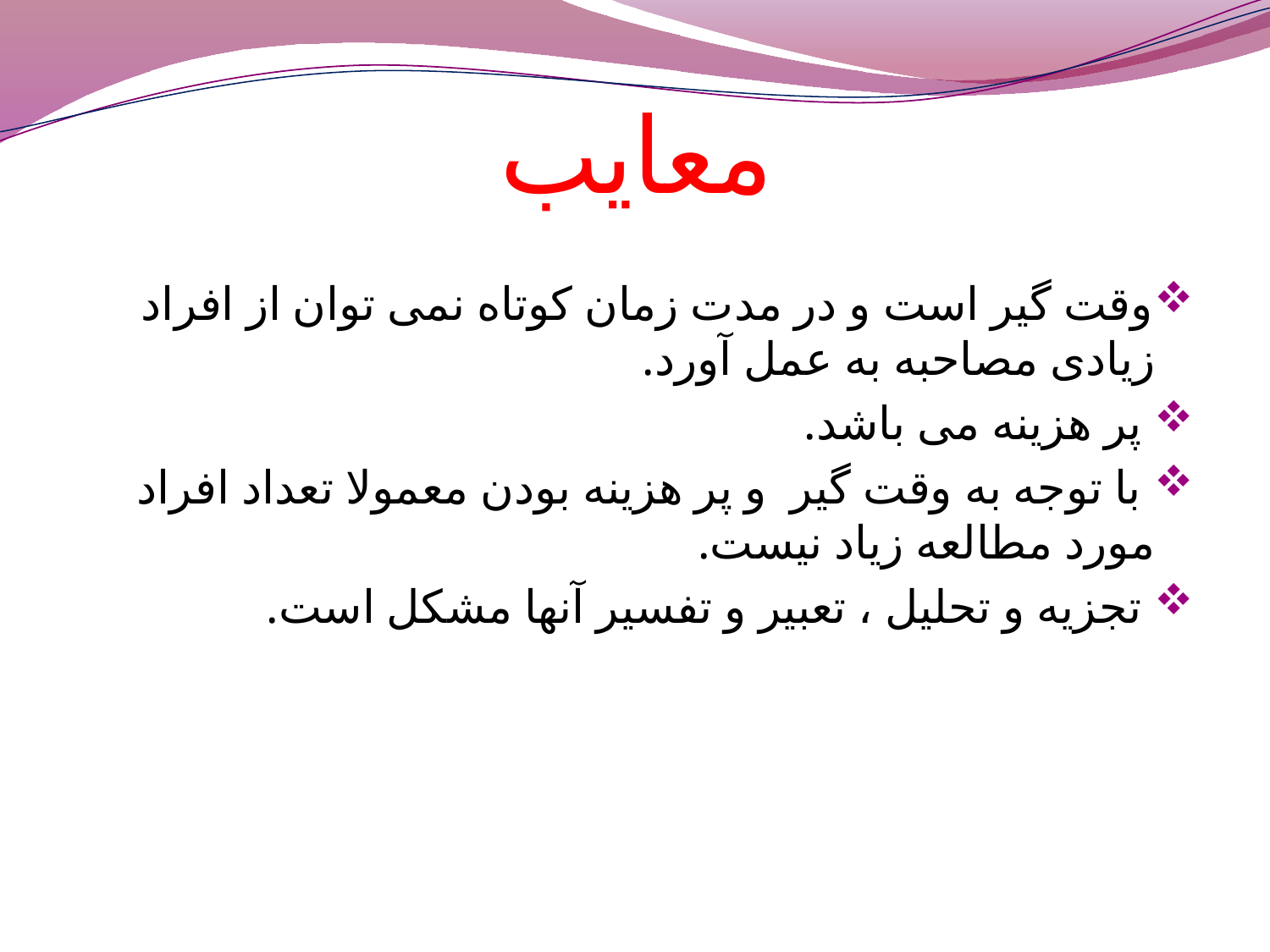

# معایب
وقت گیر است و در مدت زمان کوتاه نمی توان از افراد زیادی مصاحبه به عمل آورد.
 پر هزینه می باشد.
 با توجه به وقت گیر  و پر هزینه بودن معمولا تعداد افراد مورد مطالعه زیاد نیست.
 تجزیه و تحلیل ، تعبیر و تفسیر آنها مشکل است.